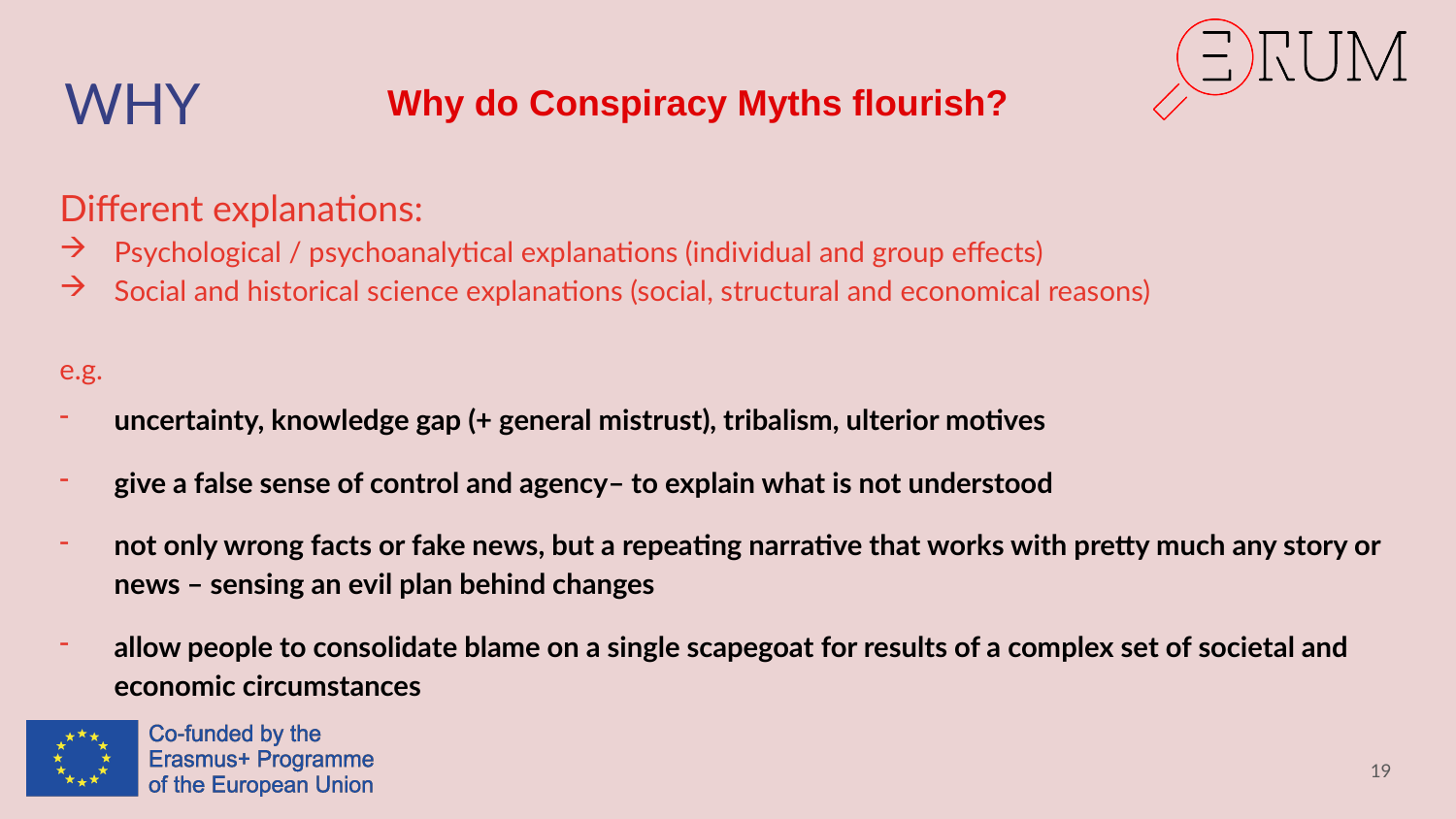

# WHY
Why do Conspiracy Myths flourish?
Different explanations:
Psychological / psychoanalytical explanations (individual and group effects)
Social and historical science explanations (social, structural and economical reasons)

e.g.
uncertainty, knowledge gap (+ general mistrust), tribalism, ulterior motives
give a false sense of control and agency– to explain what is not understood
not only wrong facts or fake news, but a repeating narrative that works with pretty much any story or news – sensing an evil plan behind changes
allow people to consolidate blame on a single scapegoat for results of a complex set of societal and economic circumstances
19